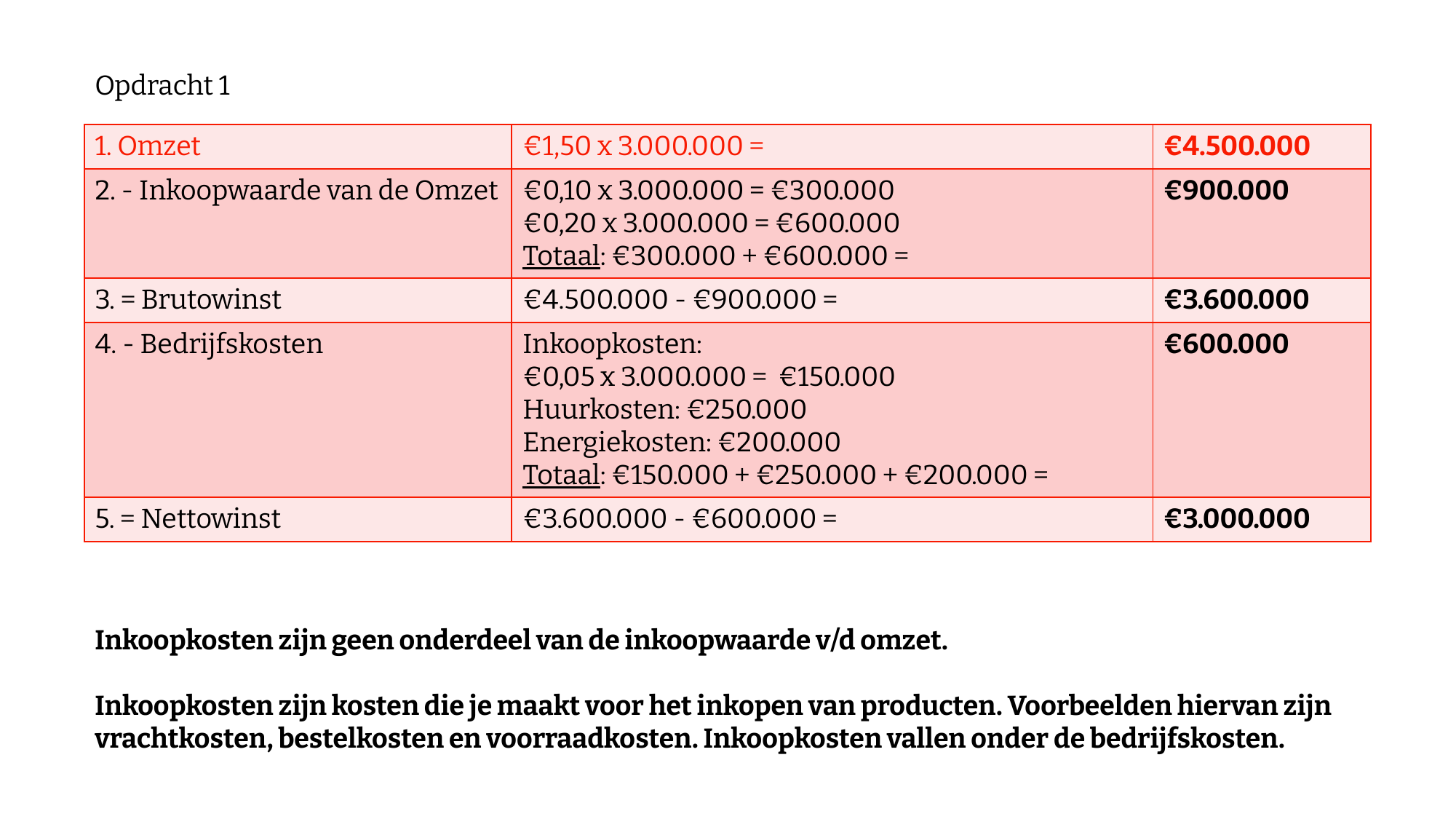

Opdracht 1
| 1. Omzet | €1,50 x 3.000.000 = | €4.500.000 |
| --- | --- | --- |
| 2. - Inkoopwaarde van de Omzet | €0,10 x 3.000.000 = €300.000 €0,20 x 3.000.000 = €600.000 Totaal: €300.000 + €600.000 = | €900.000 |
| 3. = Brutowinst | €4.500.000 - €900.000 = | €3.600.000 |
| 4. - Bedrijfskosten | Inkoopkosten: €0,05 x 3.000.000 = €150.000 Huurkosten: €250.000 Energiekosten: €200.000 Totaal: €150.000 + €250.000 + €200.000 = | €600.000 |
| 5. = Nettowinst | €3.600.000 - €600.000 = | €3.000.000 |
Inkoopkosten zijn geen onderdeel van de inkoopwaarde v/d omzet.
Inkoopkosten zijn kosten die je maakt voor het inkopen van producten. Voorbeelden hiervan zijn vrachtkosten, bestelkosten en voorraadkosten. Inkoopkosten vallen onder de bedrijfskosten.